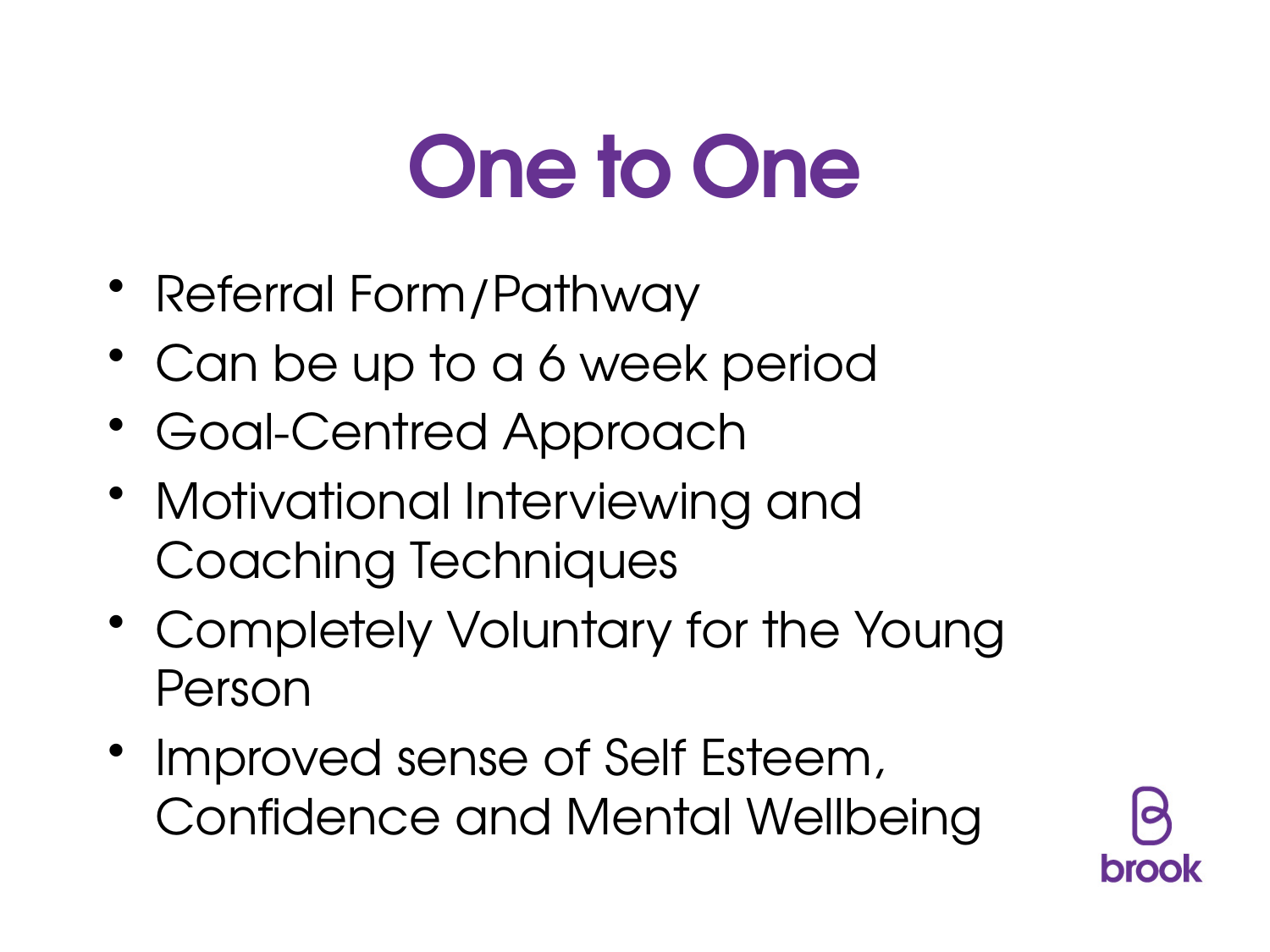

# One to One
Referral Form/Pathway
Can be up to a 6 week period
Goal-Centred Approach
Motivational Interviewing and Coaching Techniques
Completely Voluntary for the Young Person
Improved sense of Self Esteem, Confidence and Mental Wellbeing